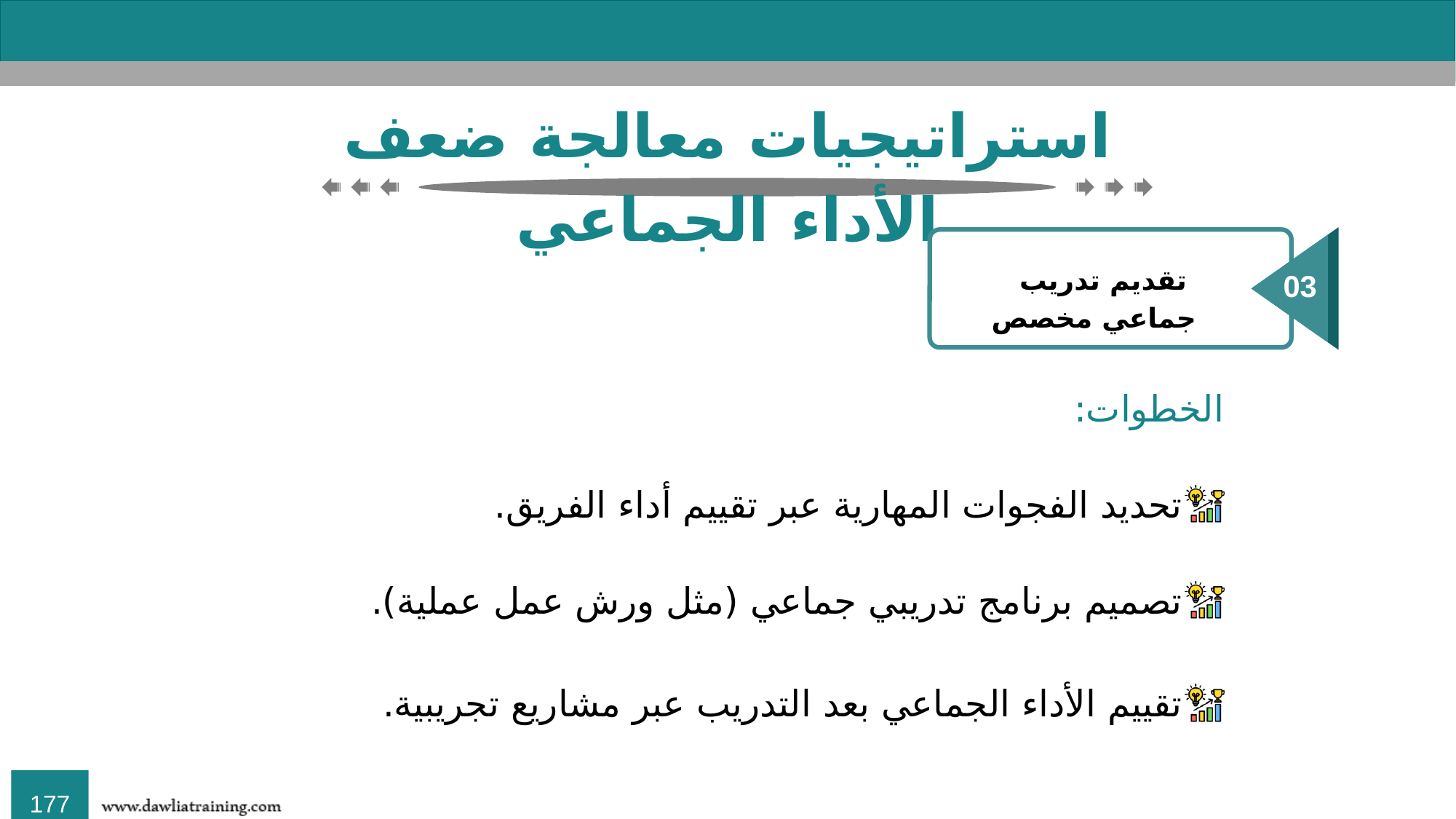

استراتيجيات معالجة ضعف الأداء الجماعي

تقديم تدريب جماعي مخصص
03
الخطوات:
تحديد الفجوات المهارية عبر تقييم أداء الفريق.
تصميم برنامج تدريبي جماعي (مثل ورش عمل عملية).
تقييم الأداء الجماعي بعد التدريب عبر مشاريع تجريبية.